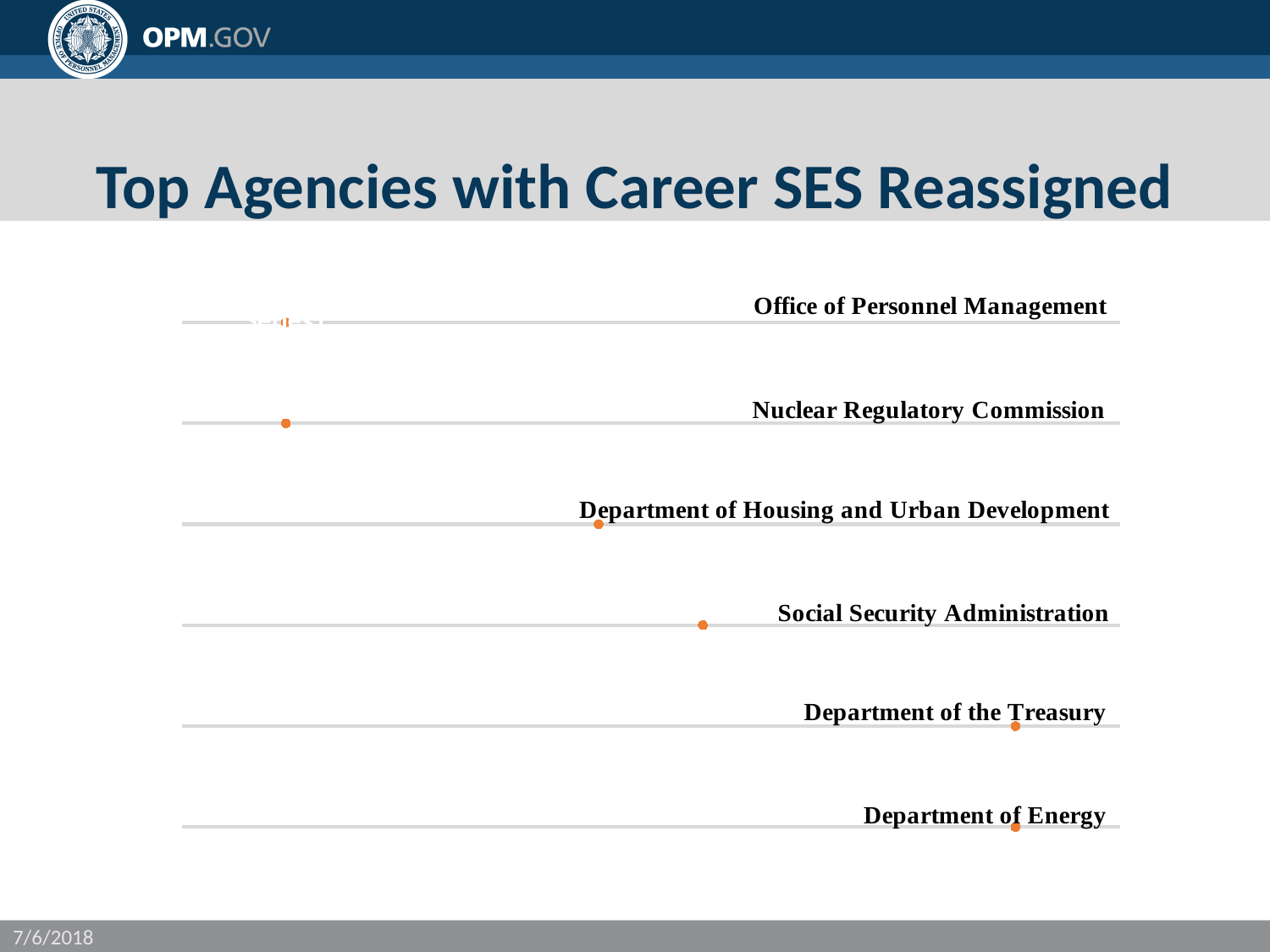

# Top Agencies with Career SES Reassigned

### Chart

| Category |  |  |
|---|---|---|
7/6/2018
9